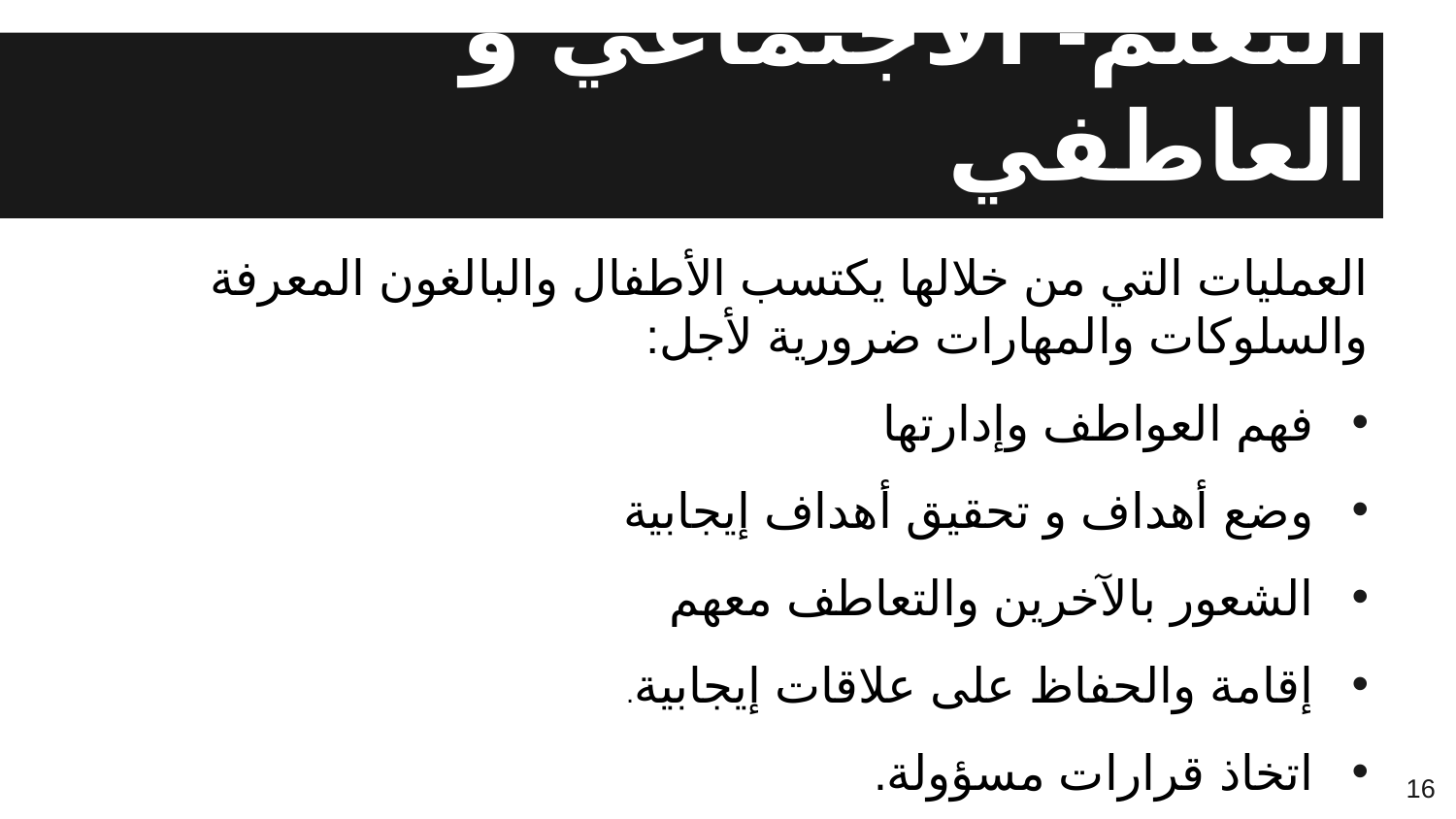

# التعلم- الاجتماعي و العاطفي
العمليات التي من خلالها يكتسب الأطفال والبالغون المعرفة والسلوكات والمهارات ضرورية لأجل:
فهم العواطف وإدارتها
وضع أهداف و تحقيق أهداف إيجابية
الشعور بالآخرين والتعاطف معهم
إقامة والحفاظ على علاقات إيجابية.
اتخاذ قرارات مسؤولة.

16